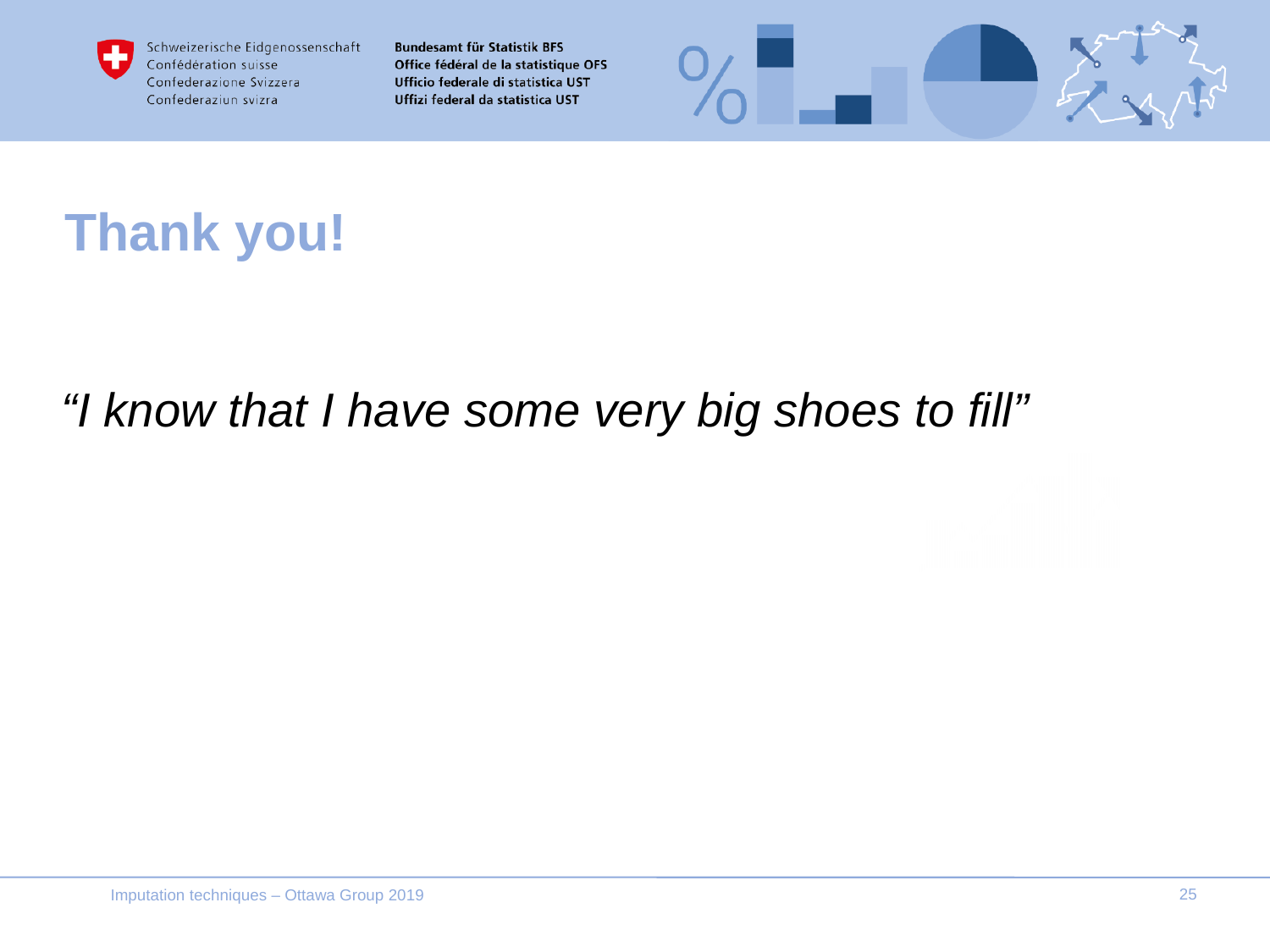

# Thank you!

“I know that I have some very big shoes to fill”